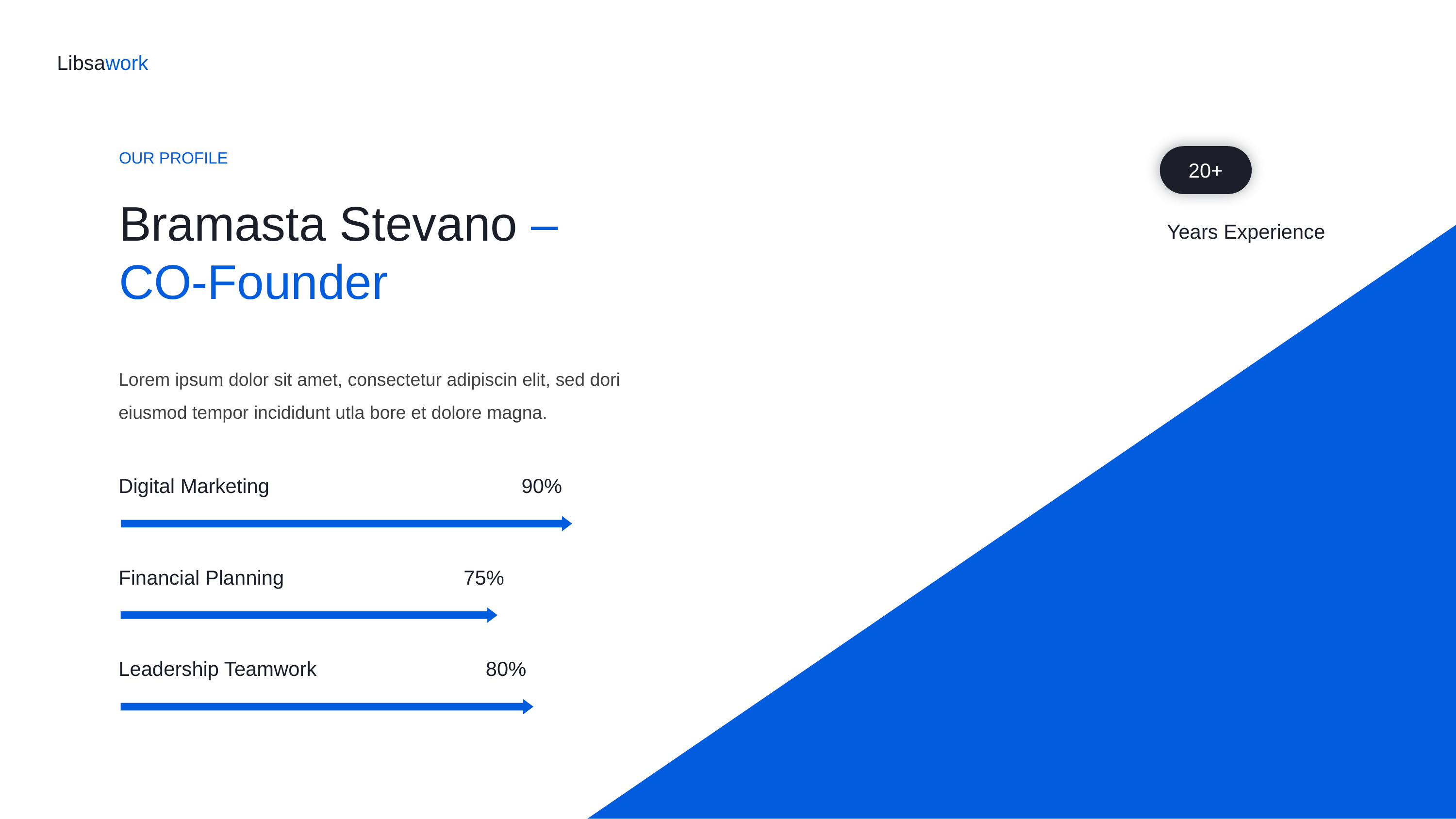

Libsawork
OUR PROFILE

20+
Bramasta Stevano – CO-Founder
Years Experience
Lorem ipsum dolor sit amet, consectetur adipiscin elit, sed dori eiusmod tempor incididunt utla bore et dolore magna.
Digital Marketing
90%

Financial Planning
75%

Leadership Teamwork
80%